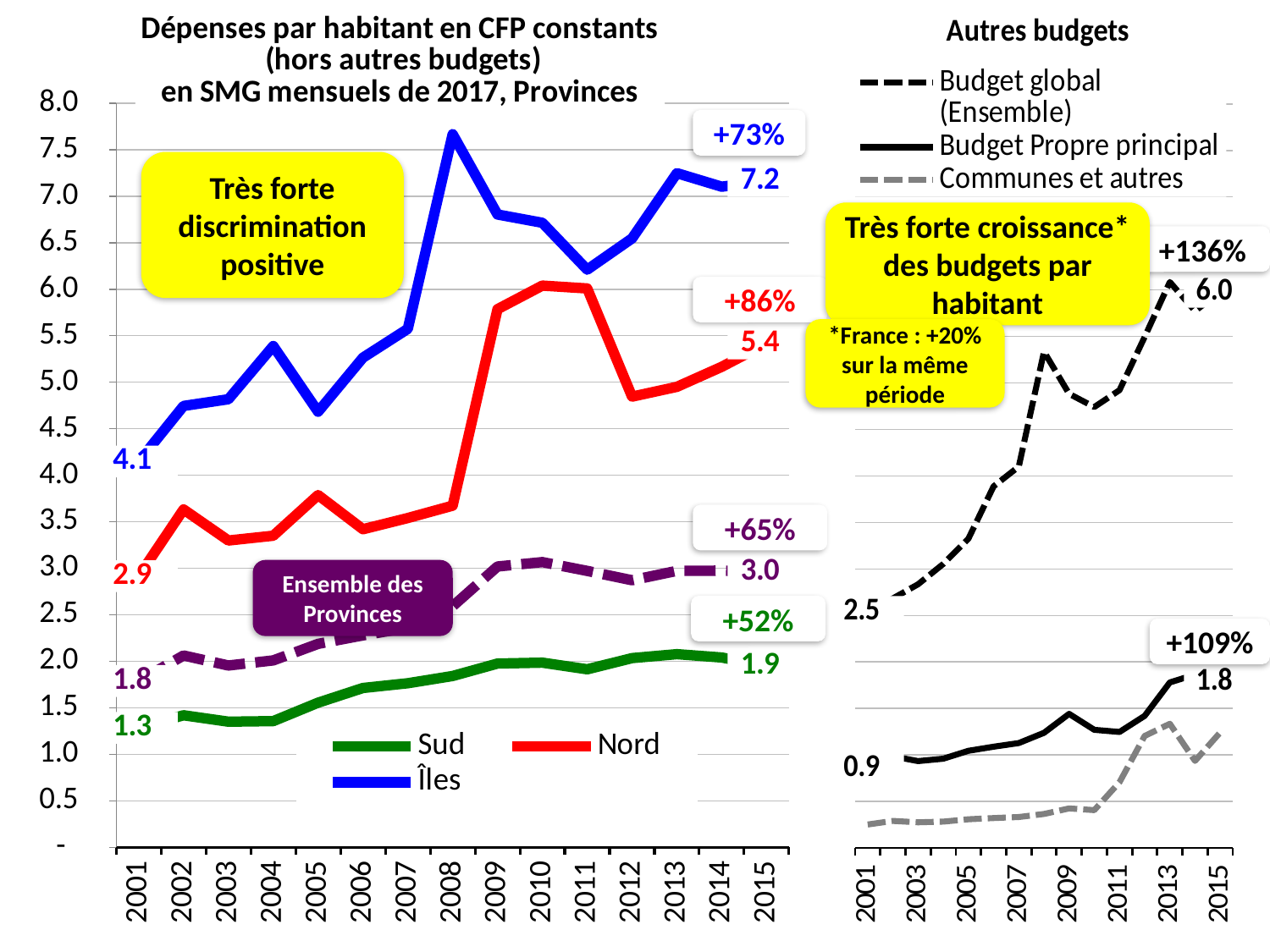

### Chart: Dépenses par habitant en CFP constants
 (hors autres budgets)
en SMG mensuels de 2017, Provinces

| Category | Sud | Nord | Îles | Ensemble des Provinces  |
|---|---|---|---|---|
| 2001.0 | 1.284918643853336 | 2.915785816137612 | 4.147039868899977 | 1.787876528189638 |
| 2002.0 | 1.418890681586602 | 3.63156752690398 | 4.744842410497507 | 2.06171537868075 |
| 2003.0 | 1.350262104740094 | 3.297481974523208 | 4.817028219953037 | 1.954294180834455 |
| 2004.0 | 1.356216977312476 | 3.349215234645757 | 5.38895457311339 | 2.008846568735384 |
| 2005.0 | 1.554247632273025 | 3.78617304727787 | 4.682557325655344 | 2.18657772947511 |
| 2006.0 | 1.712211457606082 | 3.418938310763226 | 5.26374505555098 | 2.278059937876141 |
| 2007.0 | 1.763396859484588 | 3.539399205354497 | 5.57325006026756 | 2.360318507397211 |
| 2008.0 | 1.841047599634147 | 3.671825768639194 | 7.666349926331716 | 2.591132319817711 |
| 2009.0 | 1.975005613106615 | 5.784922124588366 | 6.802635961368471 | 3.018017113762392 |
| 2010.0 | 1.984851551340848 | 6.03846041922377 | 6.713495782993558 | 3.065625166019274 |
| 2011.0 | 1.913172210142774 | 6.007833798907548 | 6.210012616639283 | 2.970833458859073 |
| 2012.0 | 2.033615524387528 | 4.844952375775493 | 6.5456260330463 | 2.87068176223293 |
| 2013.0 | 2.076178506227996 | 4.950193297072584 | 7.246978548351805 | 2.971538369200644 |
| 2014.0 | 2.040022380021395 | 5.165612083735336 | 7.101661817901818 | 2.973870770343975 |
| 2015.0 | 1.947433644919484 | 5.417621220671316 | 7.165147795981433 | 2.955699466829357 |

### Chart: Autres budgets

| Category | Budget global (Ensemble) | Budget Propre principal | Communes et autres |
|---|---|---|---|
| 2001.0 | 2.538101859811466 | 0.853665838467501 | 0.251407692511536 |
| 2002.0 | 2.682189729459754 | 0.984416965977508 | 0.289914374844736 |
| 2003.0 | 2.834229464478533 | 0.933126059987766 | 0.274809016587861 |
| 2004.0 | 3.053173377301672 | 0.959173445936171 | 0.282480066432144 |
| 2005.0 | 3.324735781888172 | 1.044035581526884 | 0.30747227383822 |
| 2006.0 | 3.887636741233215 | 1.087716023049656 | 0.320336322645467 |
| 2007.0 | 4.100991840787464 | 1.12699241021295 | 0.331903361435071 |
| 2008.0 | 5.336559092992942 | 1.237200169866992 | 0.364359947259365 |
| 2009.0 | 4.883431629739976 | 1.441026865841804 | 0.424387650135786 |
| 2010.0 | 4.741006887746817 | 1.269369916551517 | 0.406011805176026 |
| 2011.0 | 4.922847094807726 | 1.246419993527824 | 0.70559364242083 |
| 2012.0 | 5.493673337713442 | 1.419610857749558 | 1.203380717730955 |
| 2013.0 | 6.085426850100964 | 1.779106895845136 | 1.334781585055183 |
| 2014.0 | 5.773159910054903 | 1.863867508848595 | 0.935421630862332 |
| 2015.0 | 5.980801568643828 | 1.782827116091732 | 1.24227498572274 |
+73%
Très forte discrimination positive
Très forte croissance* des budgets par habitant
+136%
+86%
*France : +20% sur la même période
+65%
Ensemble des Provinces
+52%
+109%